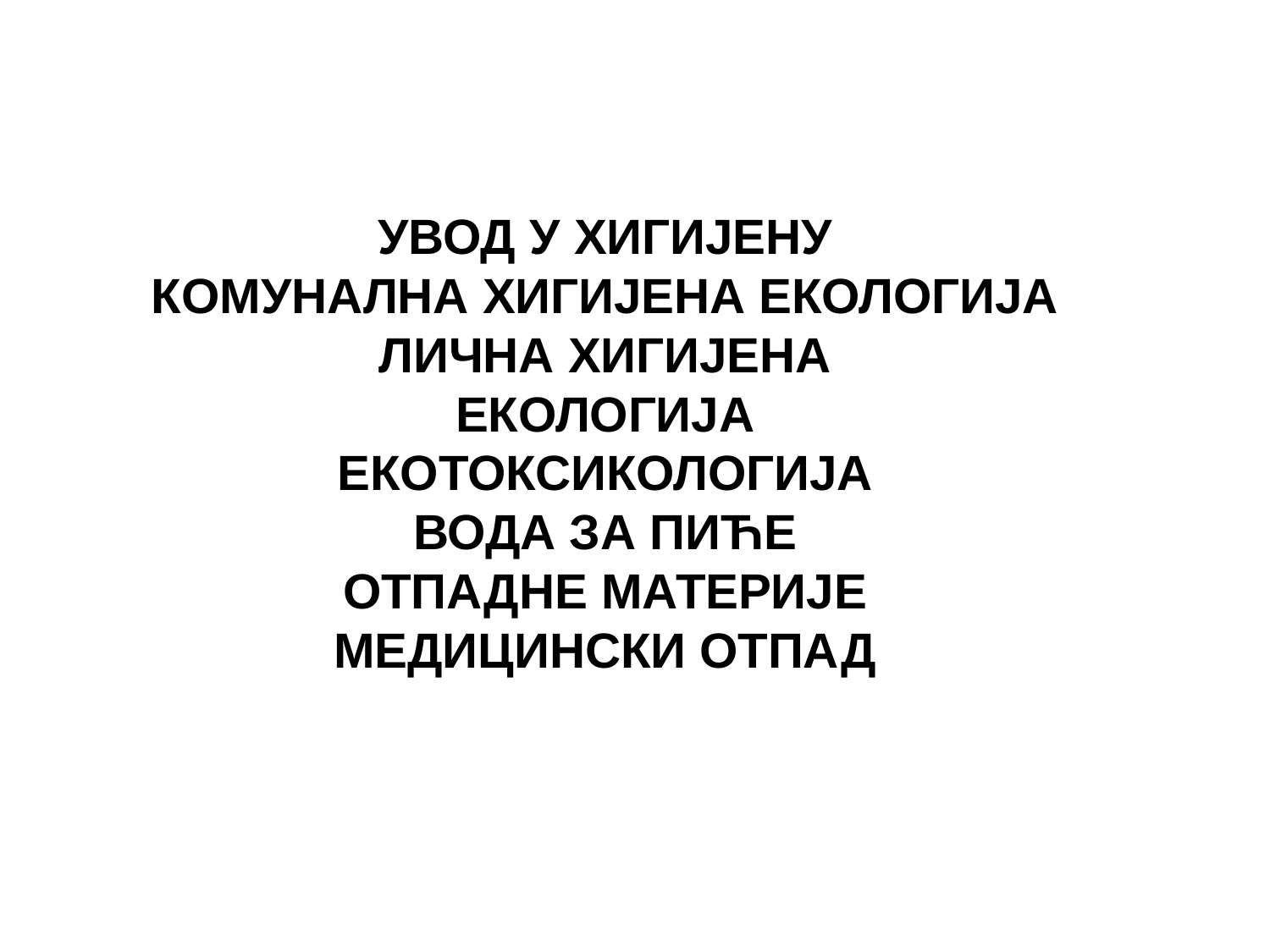

УВОД У ХИГИЈЕНУ
КОМУНАЛНА ХИГИЈЕНА ЕКОЛОГИЈА
ЛИЧНА ХИГИЈЕНА
ЕКОЛОГИЈА
ЕКОТОКСИКОЛОГИЈА
ВОДА ЗА ПИЋЕ
ОТПАДНЕ МАТЕРИЈЕ
МЕДИЦИНСКИ ОТПАД